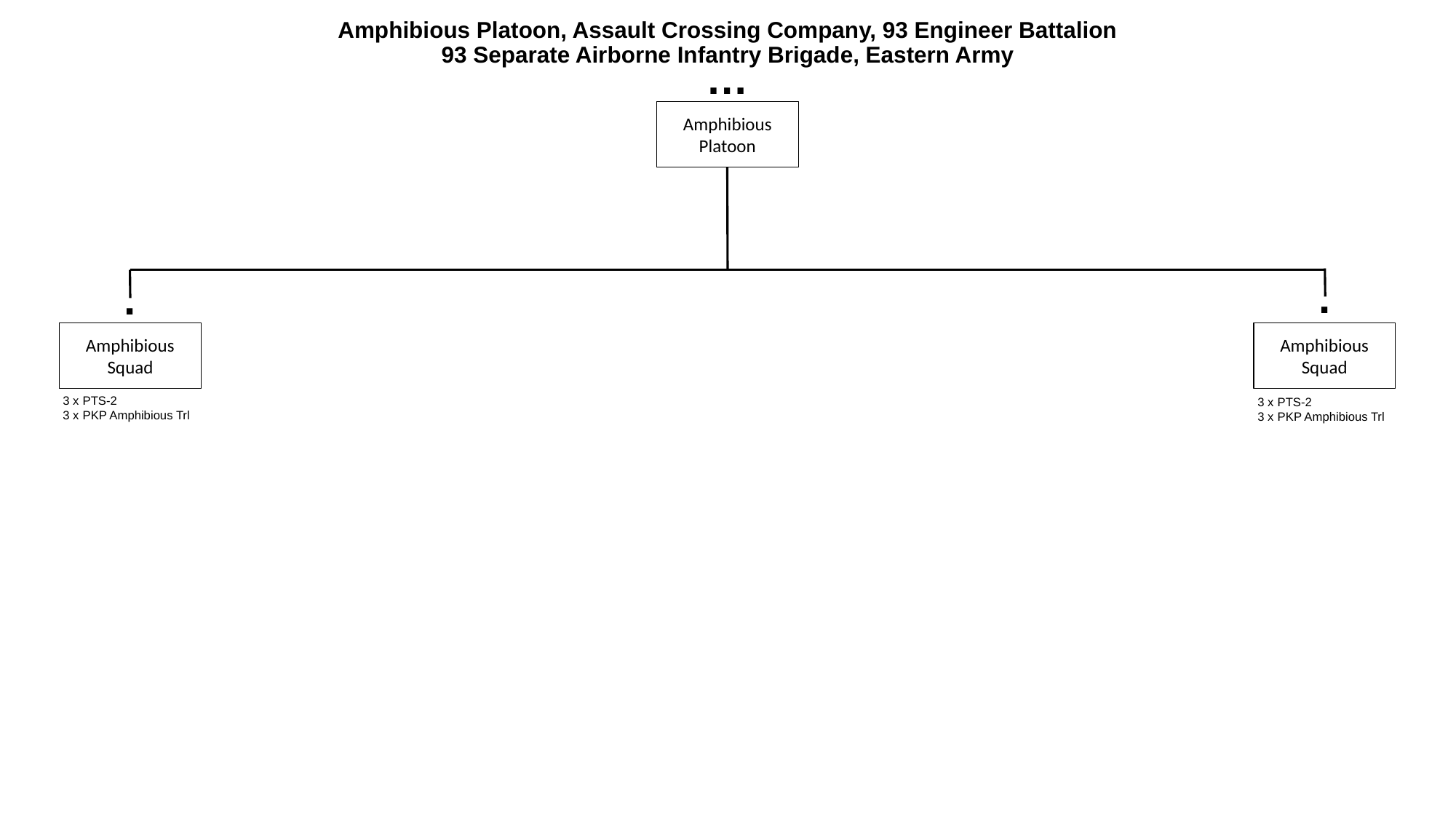

# Amphibious Platoon, Assault Crossing Company, 93 Engineer Battalion 93 Separate Airborne Infantry Brigade, Eastern Army
…
Amphibious
Platoon
.
.
Amphibious
Squad
Amphibious
Squad
3 x PTS-2
3 x PKP Amphibious Trl
3 x PTS-2
3 x PKP Amphibious Trl